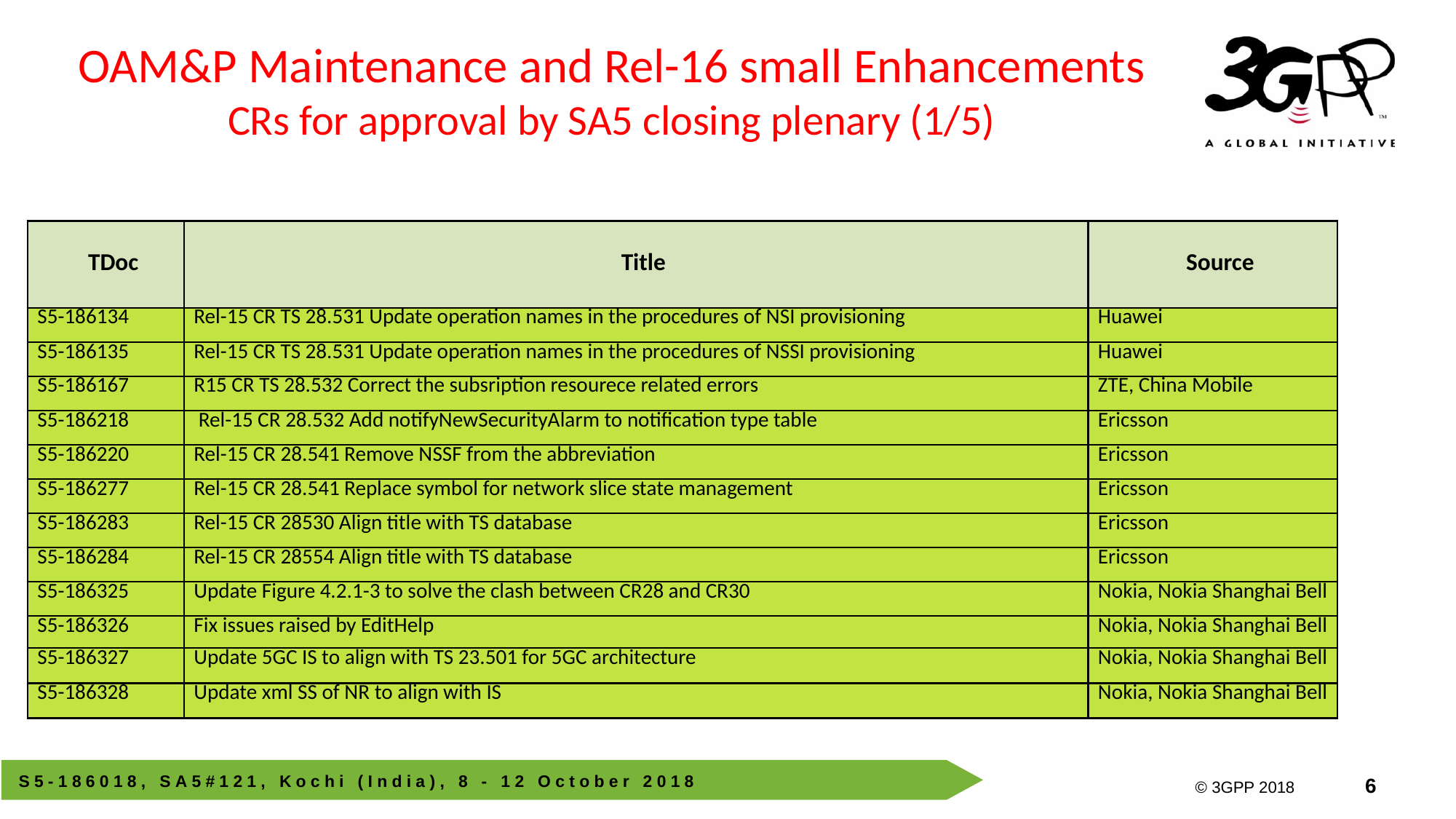

OAM&P Maintenance and Rel-16 small Enhancements
CRs for approval by SA5 closing plenary (1/5)
| TDoc | Title | Source |
| --- | --- | --- |
| S5-186134 | Rel-15 CR TS 28.531 Update operation names in the procedures of NSI provisioning | Huawei |
| S5-186135 | Rel-15 CR TS 28.531 Update operation names in the procedures of NSSI provisioning | Huawei |
| S5-186167 | R15 CR TS 28.532 Correct the subsription resourece related errors | ZTE, China Mobile |
| S5-186218 | Rel-15 CR 28.532 Add notifyNewSecurityAlarm to notification type table | Ericsson |
| S5-186220 | Rel-15 CR 28.541 Remove NSSF from the abbreviation | Ericsson |
| S5-186277 | Rel-15 CR 28.541 Replace symbol for network slice state management | Ericsson |
| S5-186283 | Rel-15 CR 28530 Align title with TS database | Ericsson |
| S5-186284 | Rel-15 CR 28554 Align title with TS database | Ericsson |
| S5-186325 | Update Figure 4.2.1-3 to solve the clash between CR28 and CR30 | Nokia, Nokia Shanghai Bell |
| S5-186326 | Fix issues raised by EditHelp | Nokia, Nokia Shanghai Bell |
| S5-186327 | Update 5GC IS to align with TS 23.501 for 5GC architecture | Nokia, Nokia Shanghai Bell |
| S5-186328 | Update xml SS of NR to align with IS | Nokia, Nokia Shanghai Bell |